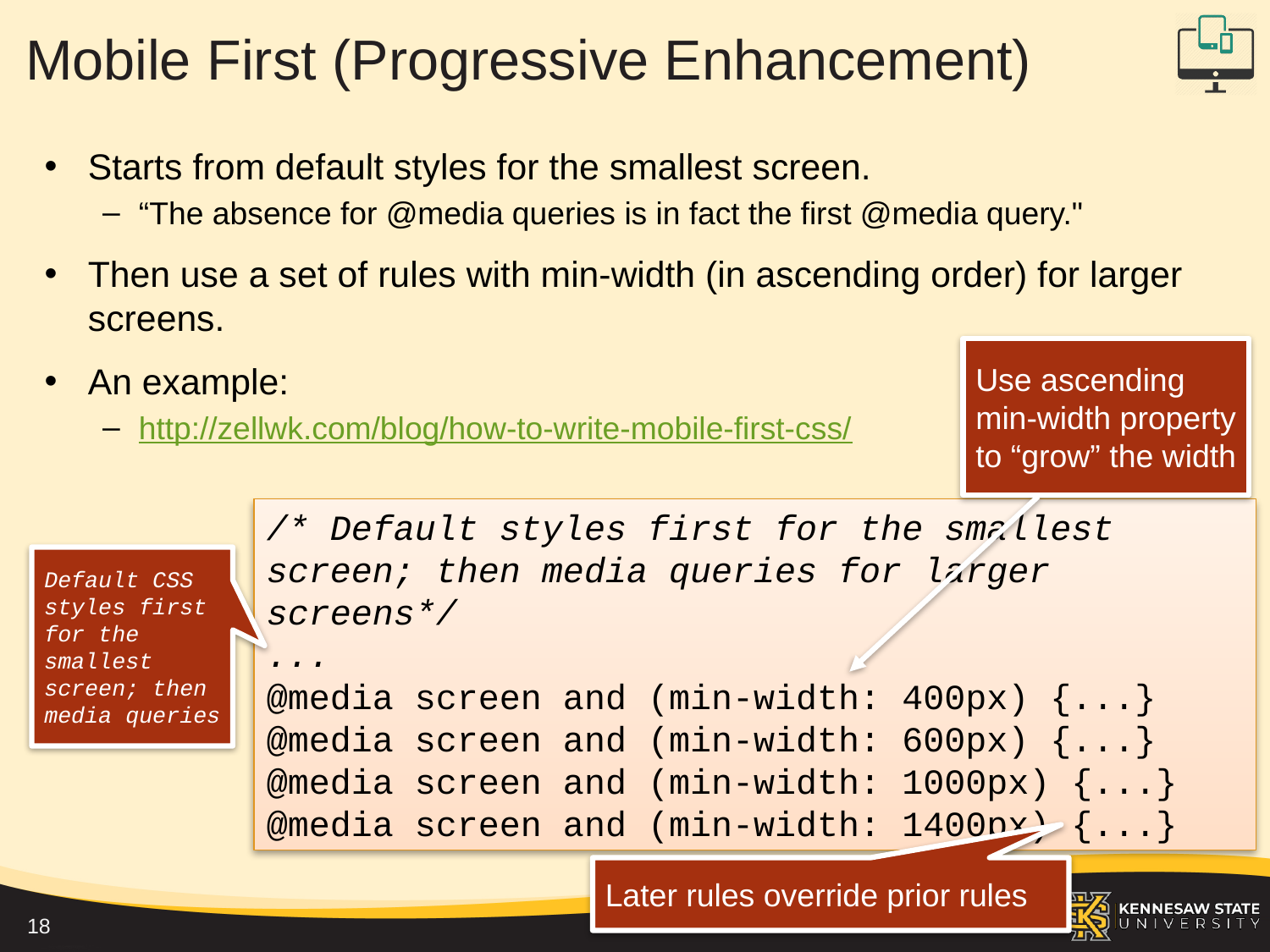

# Mobile First (Progressive Enhancement)
Starts from default styles for the smallest screen.
“The absence for @media queries is in fact the first @media query."
Then use a set of rules with min-width (in ascending order) for larger screens.
An example:
http://zellwk.com/blog/how-to-write-mobile-first-css/
Use ascending min-width property to “grow” the width
/* Default styles first for the smallest screen; then media queries for larger screens*/
...
@media screen and (min-width: 400px) {...}
@media screen and (min-width: 600px) {...}
@media screen and (min-width: 1000px) {...}
@media screen and (min-width: 1400px) {...}
Default CSS styles first for the smallest screen; then media queries
Later rules override prior rules
18